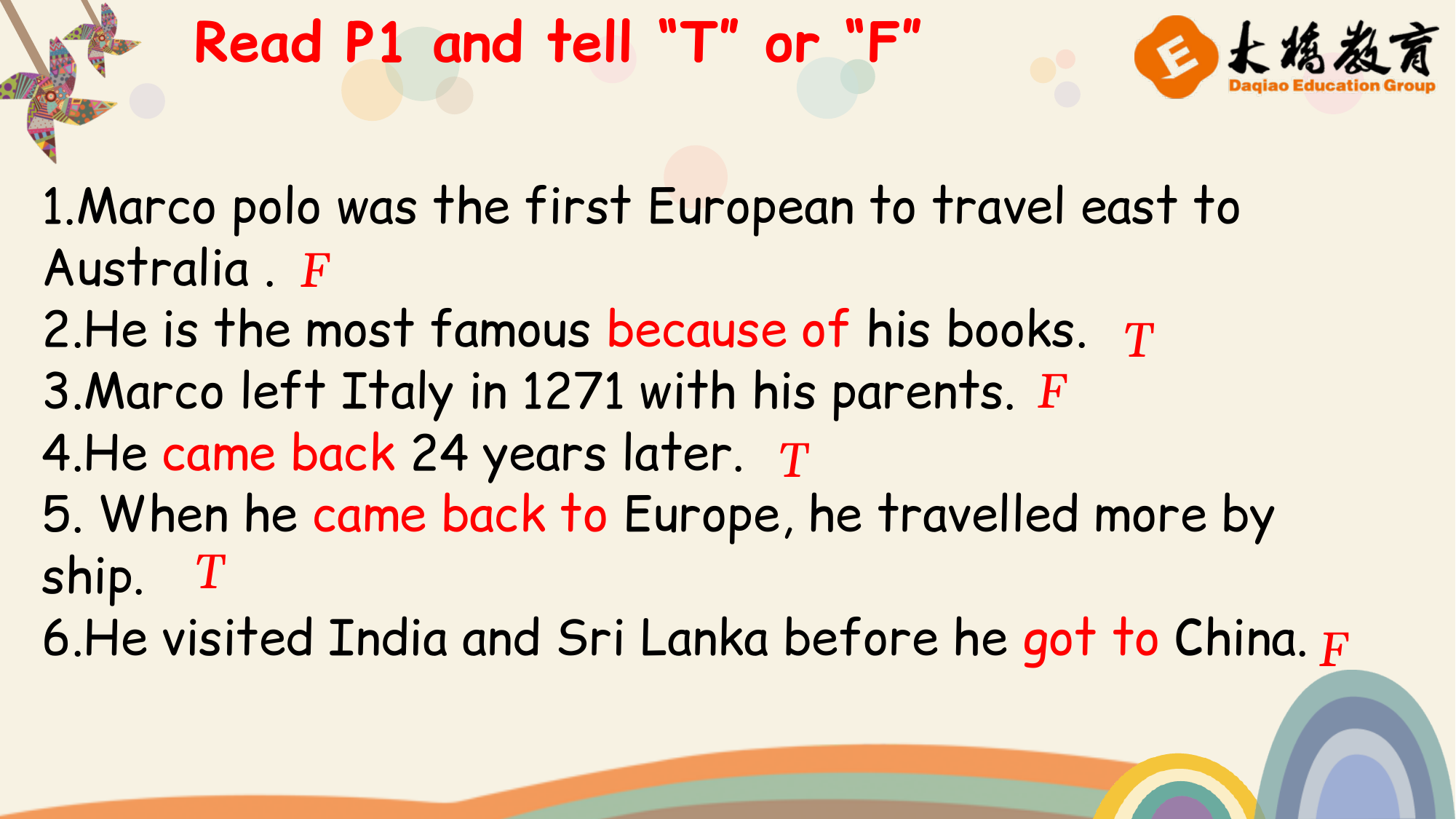

Read P1 and tell “T” or “F”
1.Marco polo was the first European to travel east to Australia .
2.He is the most famous because of his books.
3.Marco left Italy in 1271 with his parents.
4.He came back 24 years later.
5. When he came back to Europe, he travelled more by ship.
6.He visited India and Sri Lanka before he got to China.

F
T
F
T
T
F